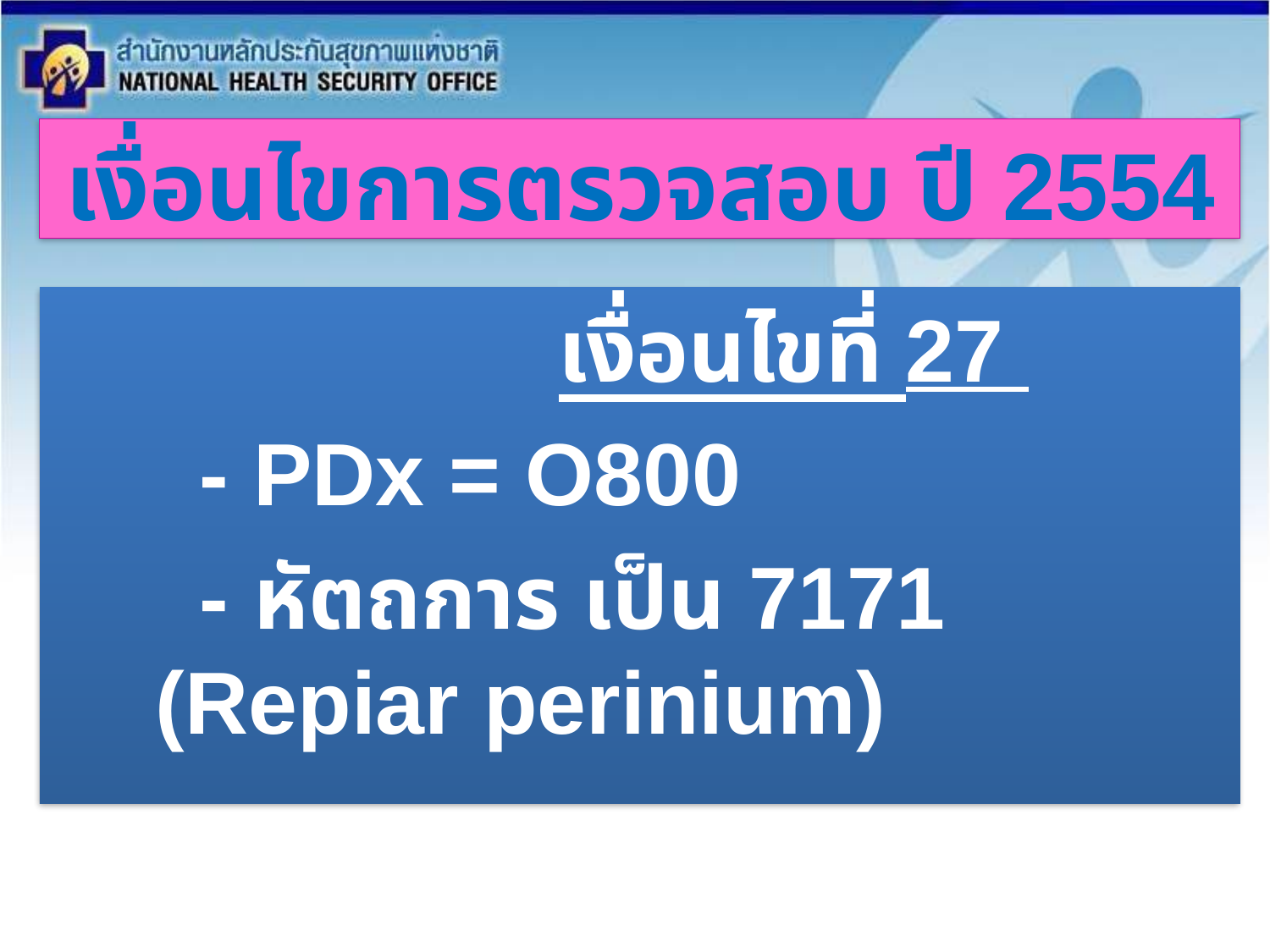

เงื่อนไขการตรวจสอบ ปี 2554
                       เงื่อนไขที่ 27
      - PDx = O800
      - หัตถการ เป็น 7171 (Repiar perinium)